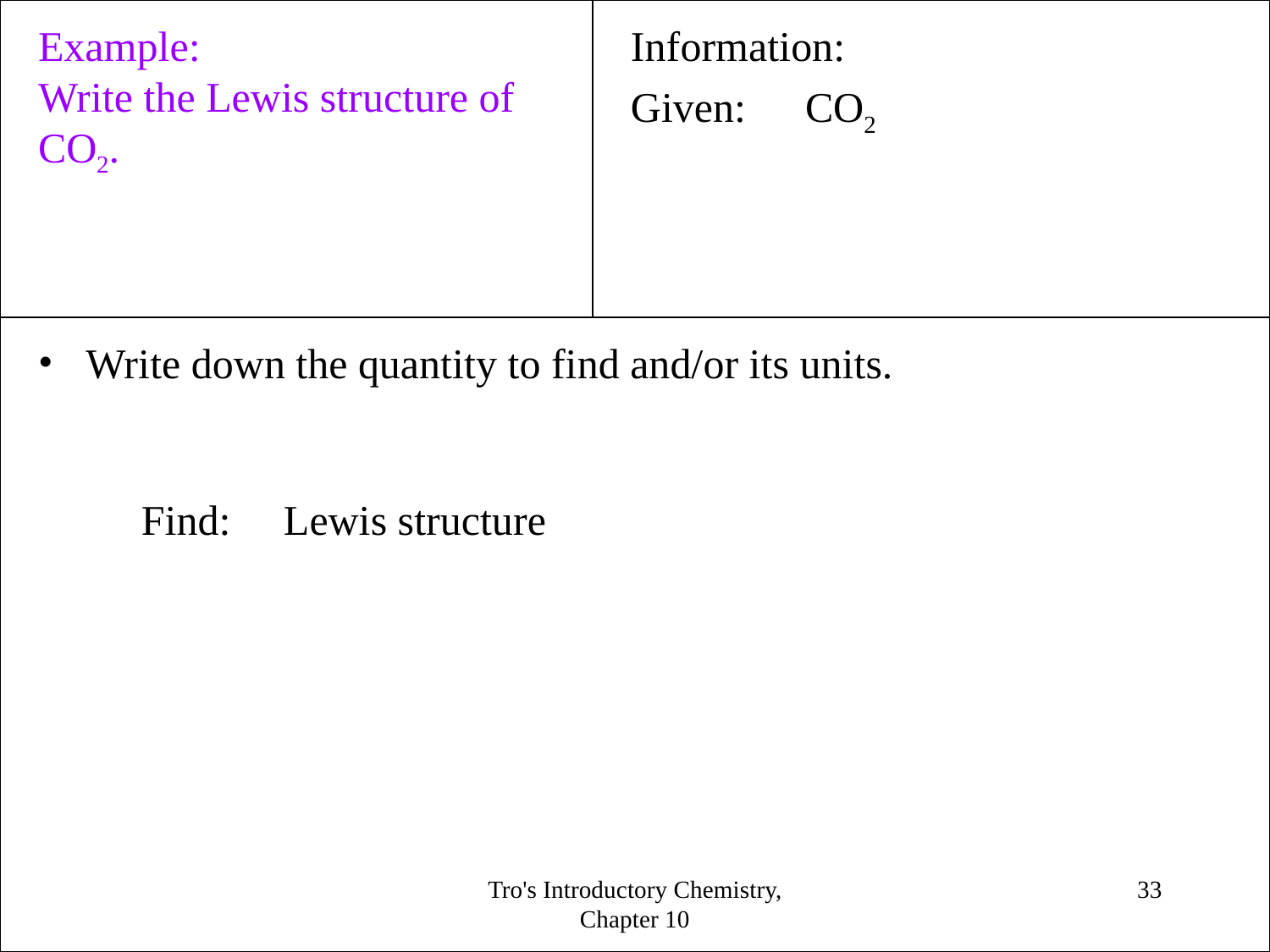

Example:
Write the Lewis structure of CO2.
Information:
Given: 	CO2

Write down the quantity to find and/or its units.
	Find:     Lewis structure

Tro's Introductory Chemistry, Chapter 10
33